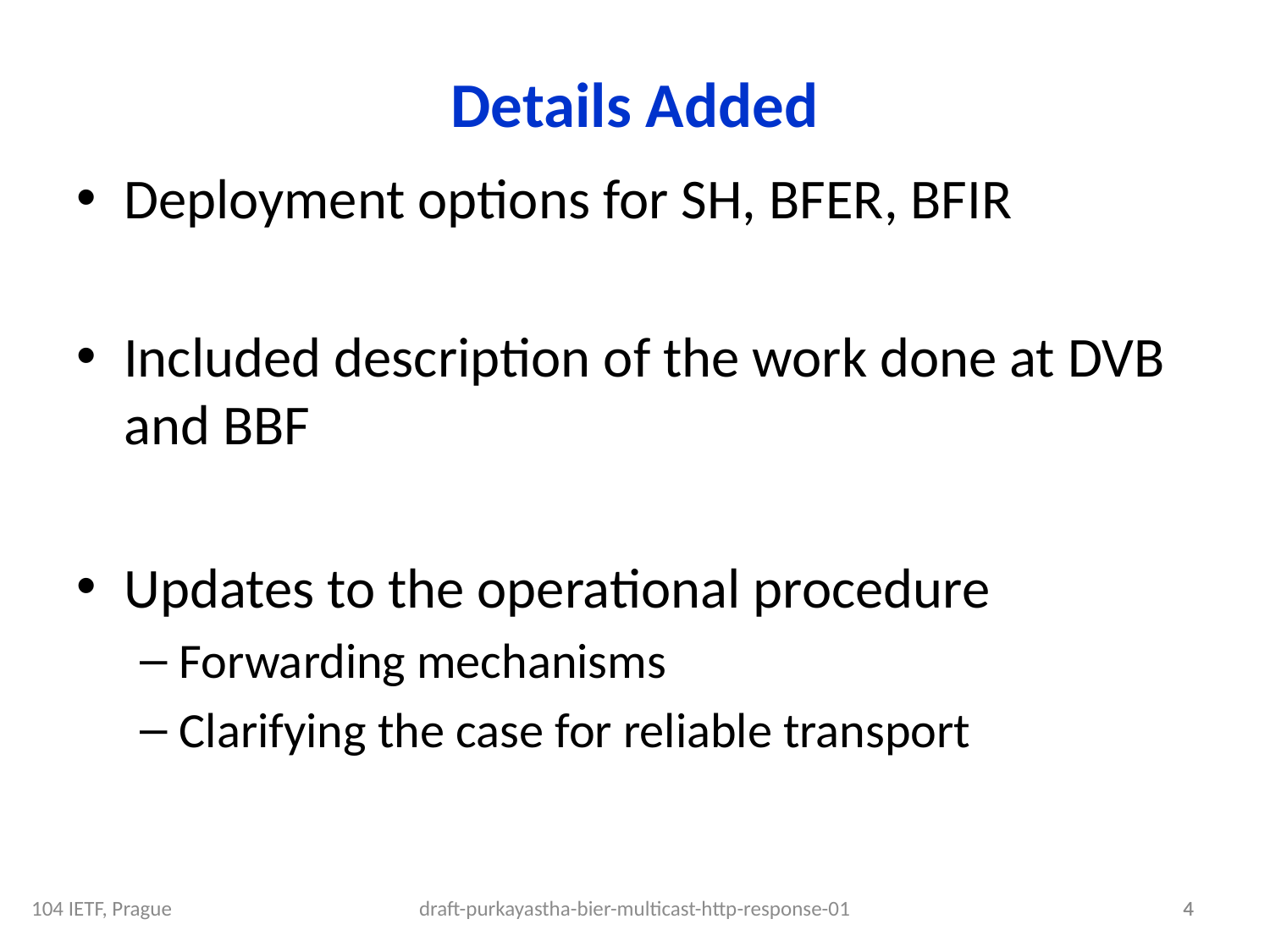

Details Added
Deployment options for SH, BFER, BFIR

Included description of the work done at DVB and BBF

Updates to the operational procedure
Forwarding mechanisms
Clarifying the case for reliable transport

104 IETF, Prague
draft-purkayastha-bier-multicast-http-response-01
4
4